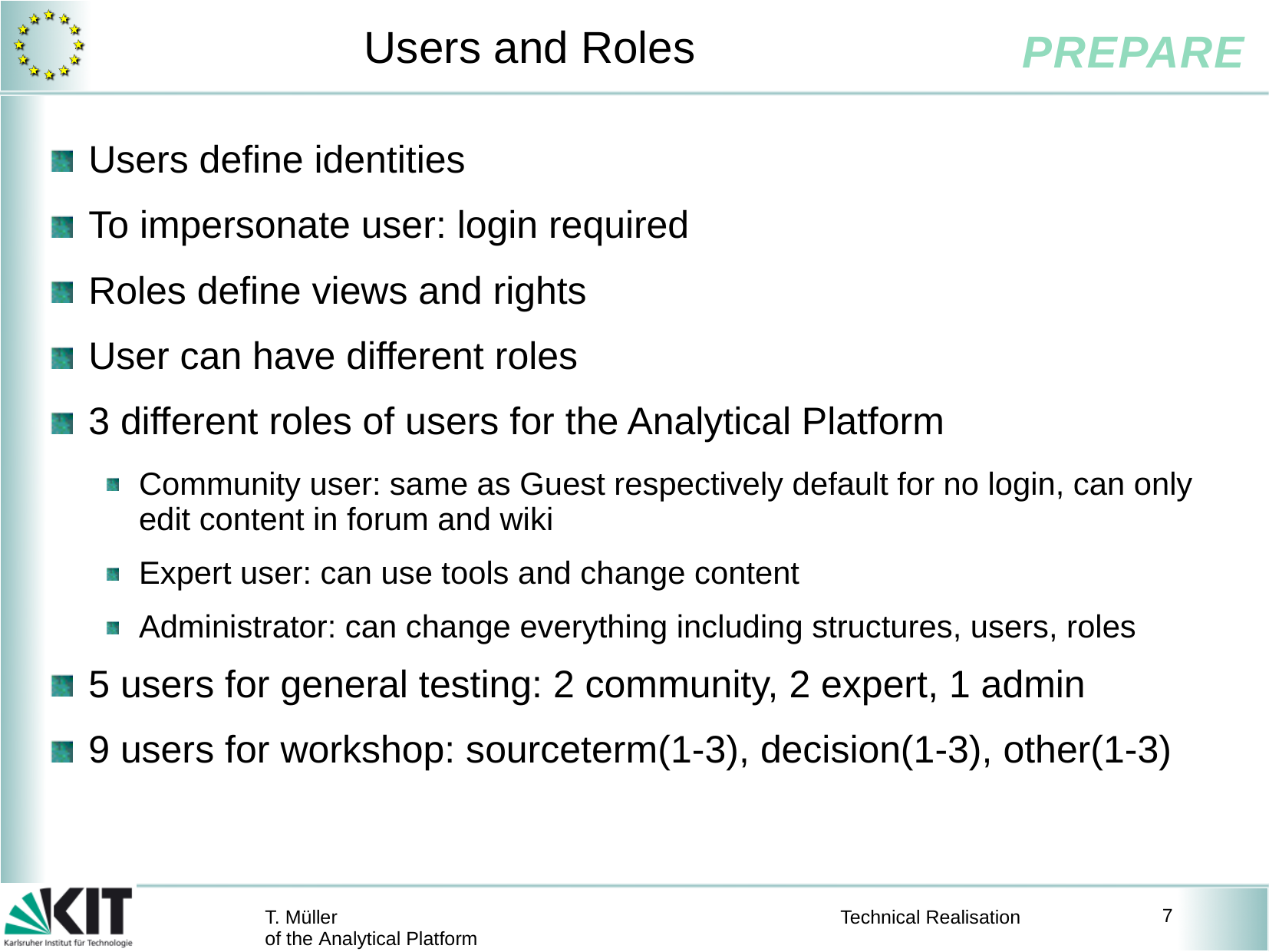

# Users and Roles
Users define identities
To impersonate user: login required
Roles define views and rights
User can have different roles
3 different roles of users for the Analytical Platform
Community user: same as Guest respectively default for no login, can only edit content in forum and wiki
Expert user: can use tools and change content
Administrator: can change everything including structures, users, roles
5 users for general testing: 2 community, 2 expert, 1 admin
9 users for workshop: sourceterm(1-3), decision(1-3), other(1-3)